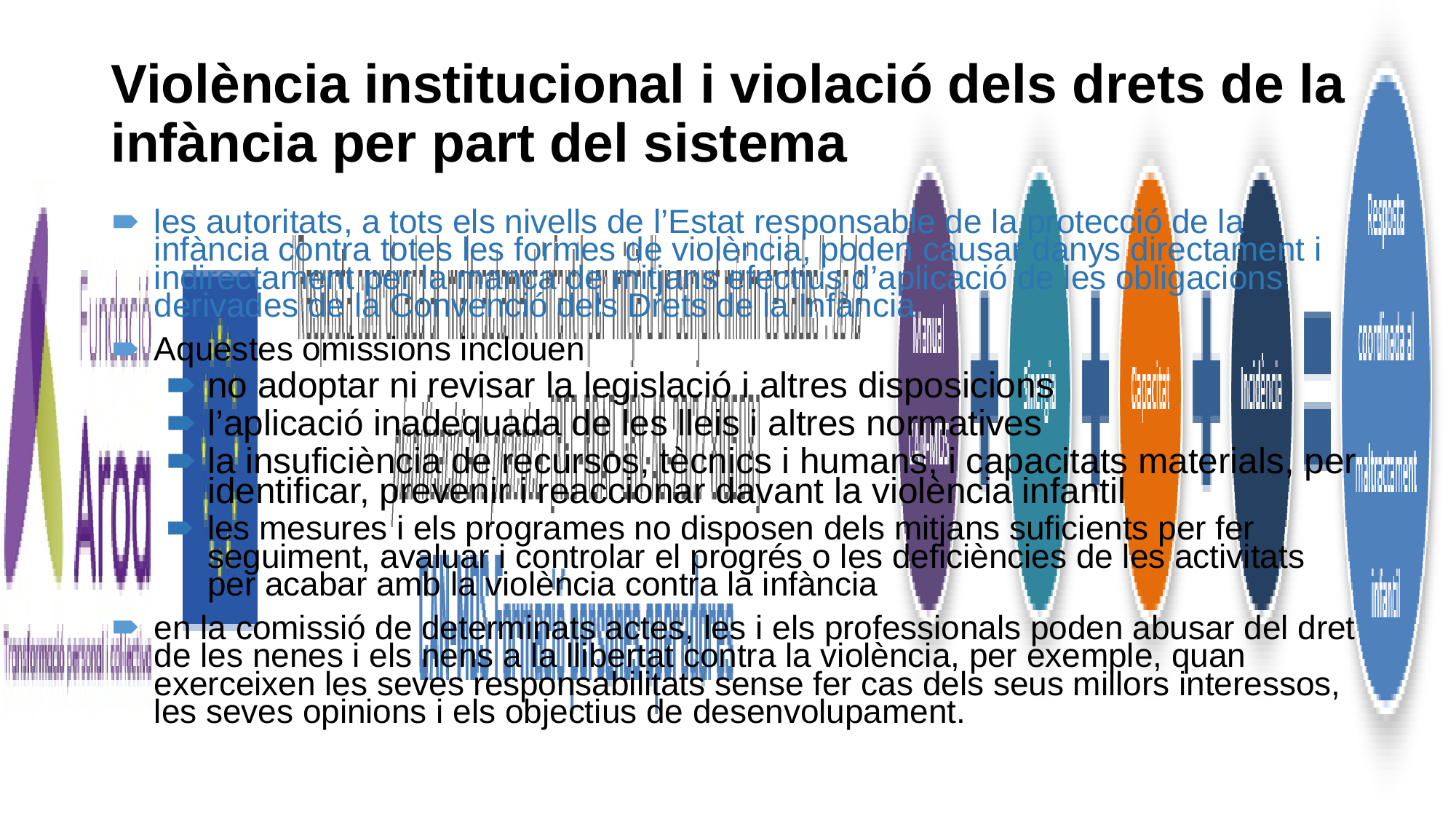

# Violència institucional i violació dels drets de la infància per part del sistema
les autoritats, a tots els nivells de l’Estat responsable de la protecció de la infància contra totes les formes de violència, poden causar danys directament i indirectament per la manca de mitjans efectius d’aplicació de les obligacions derivades de la Convenció dels Drets de la Infància
Aquestes omissions inclouen
no adoptar ni revisar la legislació i altres disposicions
l’aplicació inadequada de les lleis i altres normatives
la insuficiència de recursos, tècnics i humans, i capacitats materials, per identificar, prevenir i reaccionar davant la violència infantil
les mesures i els programes no disposen dels mitjans suficients per fer seguiment, avaluar i controlar el progrés o les deficiències de les activitats per acabar amb la violència contra la infància
en la comissió de determinats actes, les i els professionals poden abusar del dret de les nenes i els nens a la llibertat contra la violència, per exemple, quan exerceixen les seves responsabilitats sense fer cas dels seus millors interessos, les seves opinions i els objectius de desenvolupament.